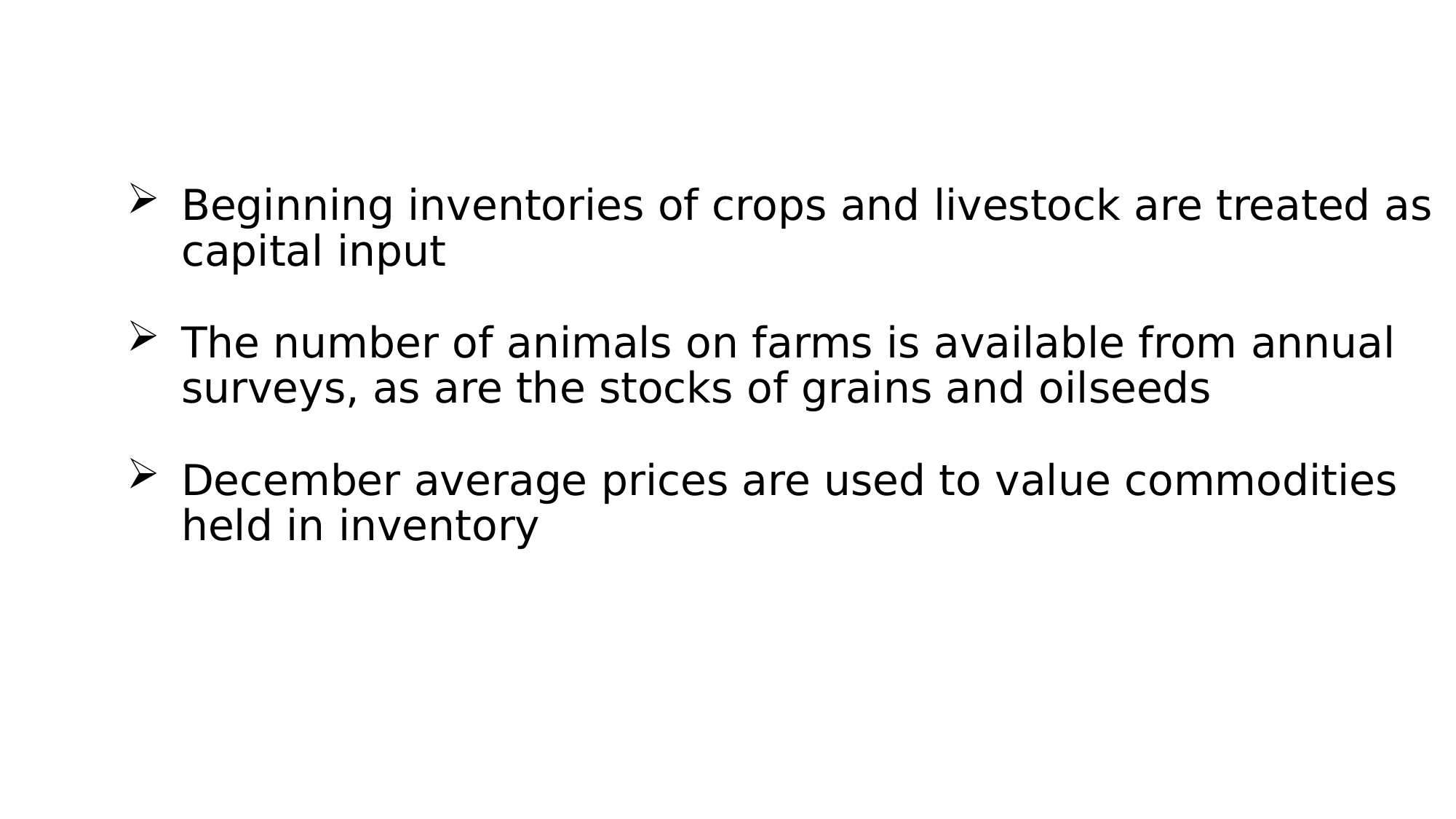

Beginning inventories of crops and livestock are treated as capital input

The number of animals on farms is available from annual surveys, as are the stocks of grains and oilseeds

December average prices are used to value commodities held in inventory